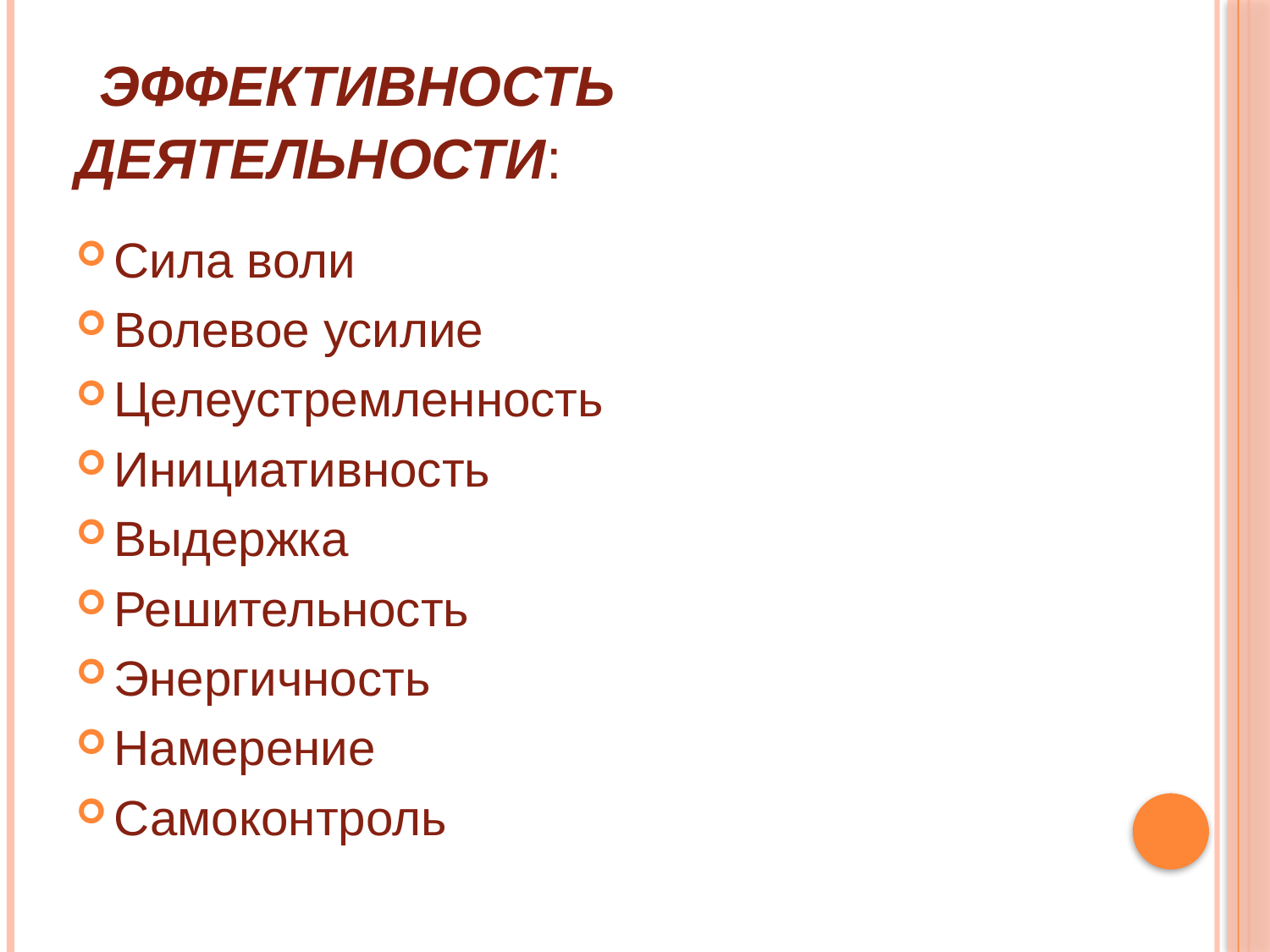

# Эффективность деятельности:
Сила воли
Волевое усилие
Целеустремленность
Инициативность
Выдержка
Решительность
Энергичность
Намерение
Самоконтроль